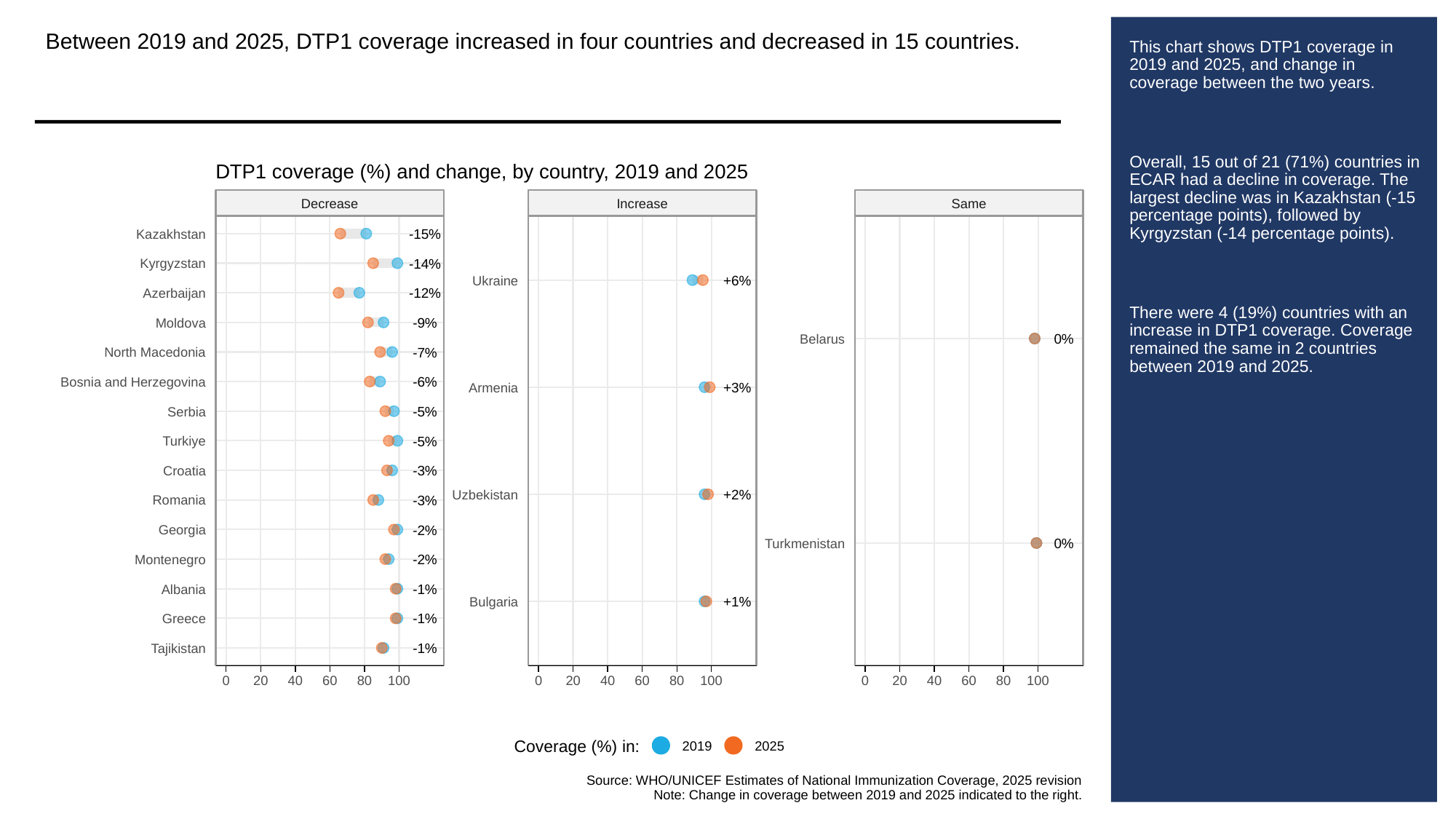

Between 2019 and 2025, DTP1 coverage increased in four countries and decreased in 15 countries.
# This chart shows DTP1 coverage in 2019 and 2025, and change in coverage between the two years.

Overall, 15 out of 21 (71%) countries in ECAR had a decline in coverage. The largest decline was in Kazakhstan (-15 percentage points), followed by Kyrgyzstan (-14 percentage points).

There were 4 (19%) countries with an increase in DTP1 coverage. Coverage remained the same in 2 countries between 2019 and 2025.

DTP1 coverage (%) and change, by country, 2019 and 2025

Decrease
Increase
Same

-15%
Kazakhstan

-14%
Kyrgyzstan

+6%
Ukraine

-12%
Azerbaijan

-9%
Moldova

0%
Belarus

-7%
North Macedonia

-6%
Bosnia and Herzegovina

+3%
Armenia

-5%
Serbia

-5%
Turkiye

-3%
Croatia

+2%
Uzbekistan

-3%
Romania

-2%
Georgia

0%
Turkmenistan

-2%
Montenegro

-1%
Albania

+1%
Bulgaria

-1%
Greece

-1%
Tajikistan

0
20
40
60
80
100
0
20
40
60
80
100
0
20
40
60
80
100

Coverage (%) in:
2019
2025
Source: WHO/UNICEF Estimates of National Immunization Coverage, 2025 revision
Note: Change in coverage between 2019 and 2025 indicated to the right.